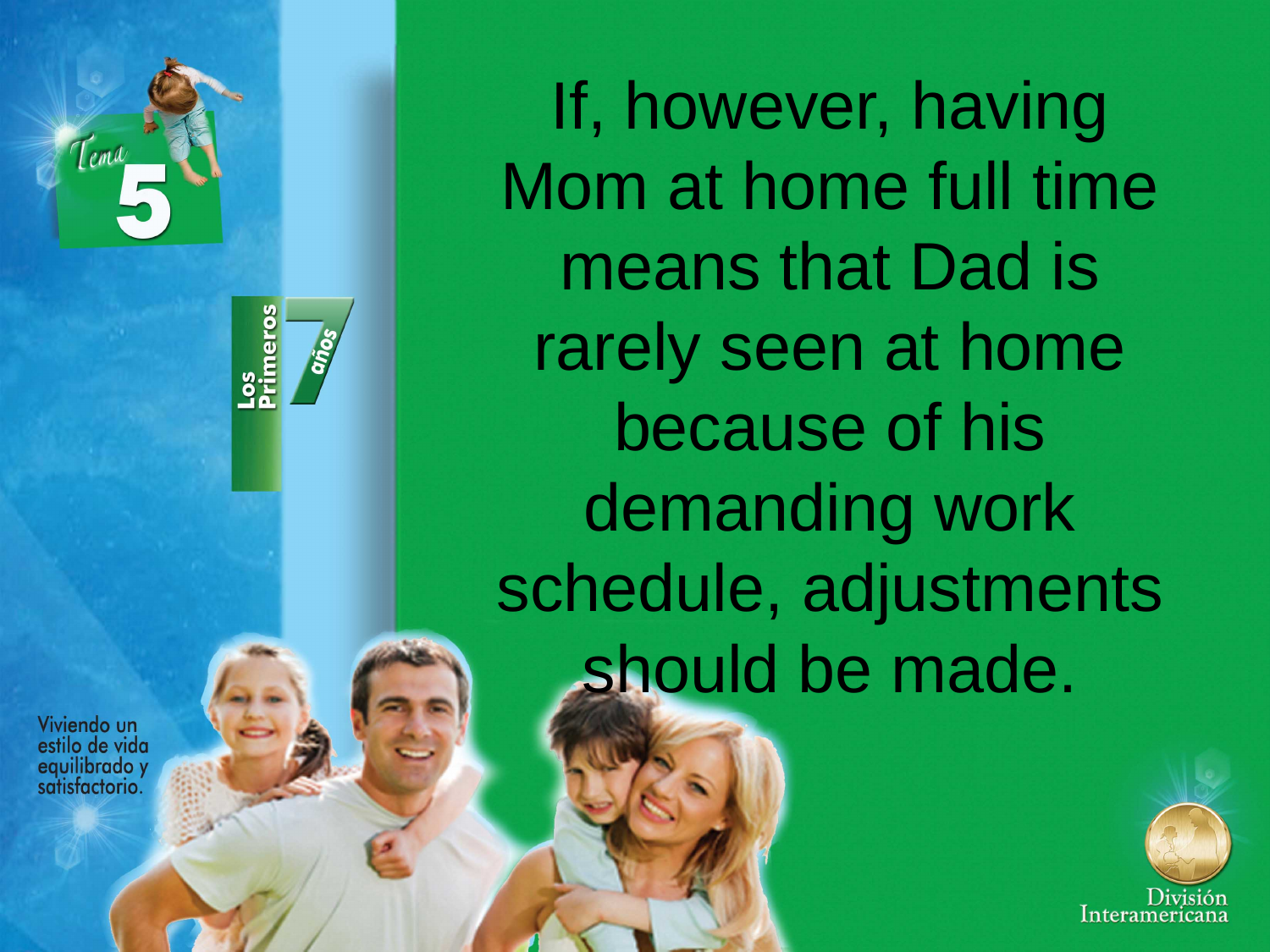

If, however, having Mom at home full time means that Dad is rarely seen at home because of his demanding work schedule, adjustments should be made.